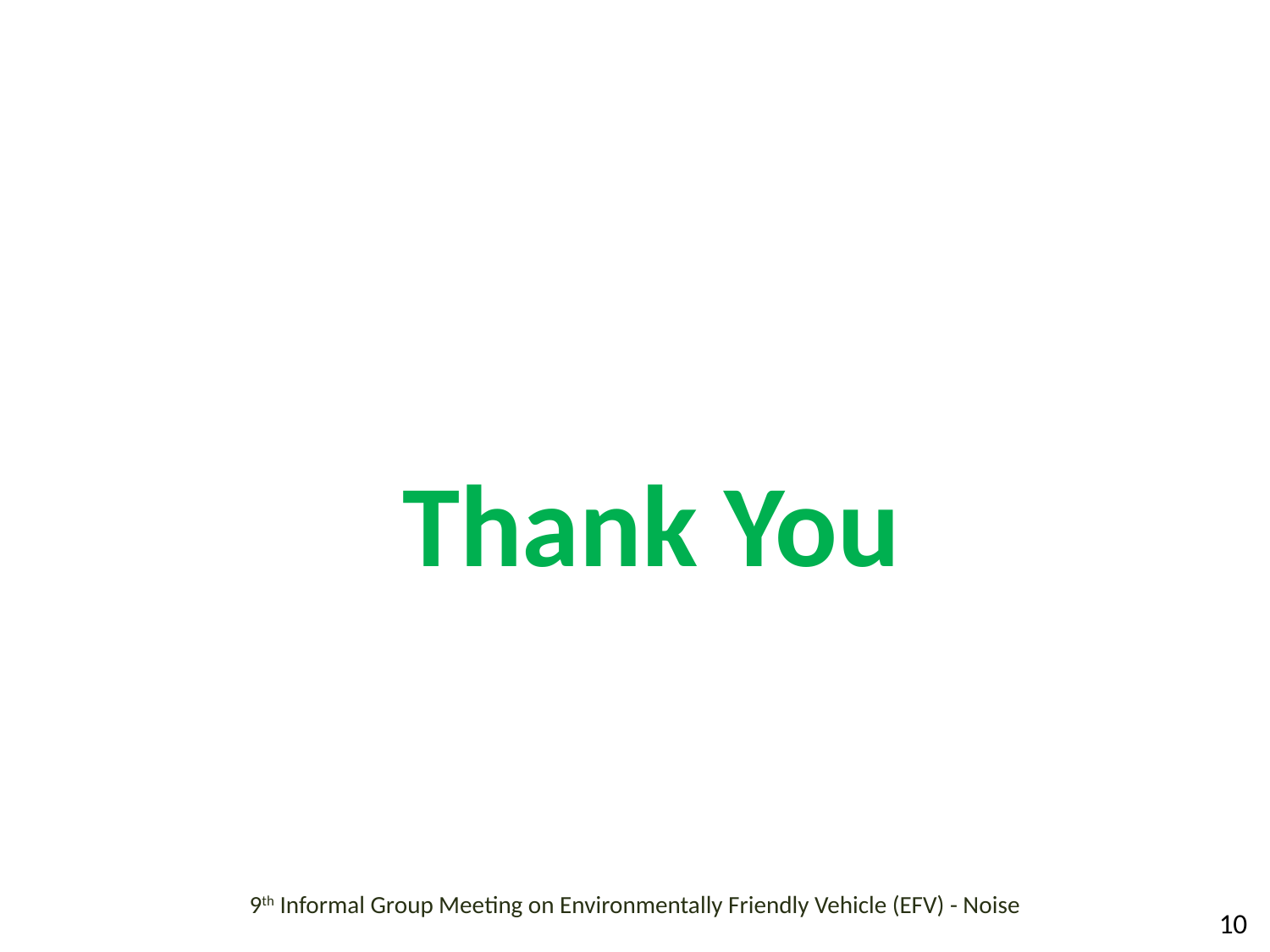

Thank You
9th Informal Group Meeting on Environmentally Friendly Vehicle (EFV) - Noise
10